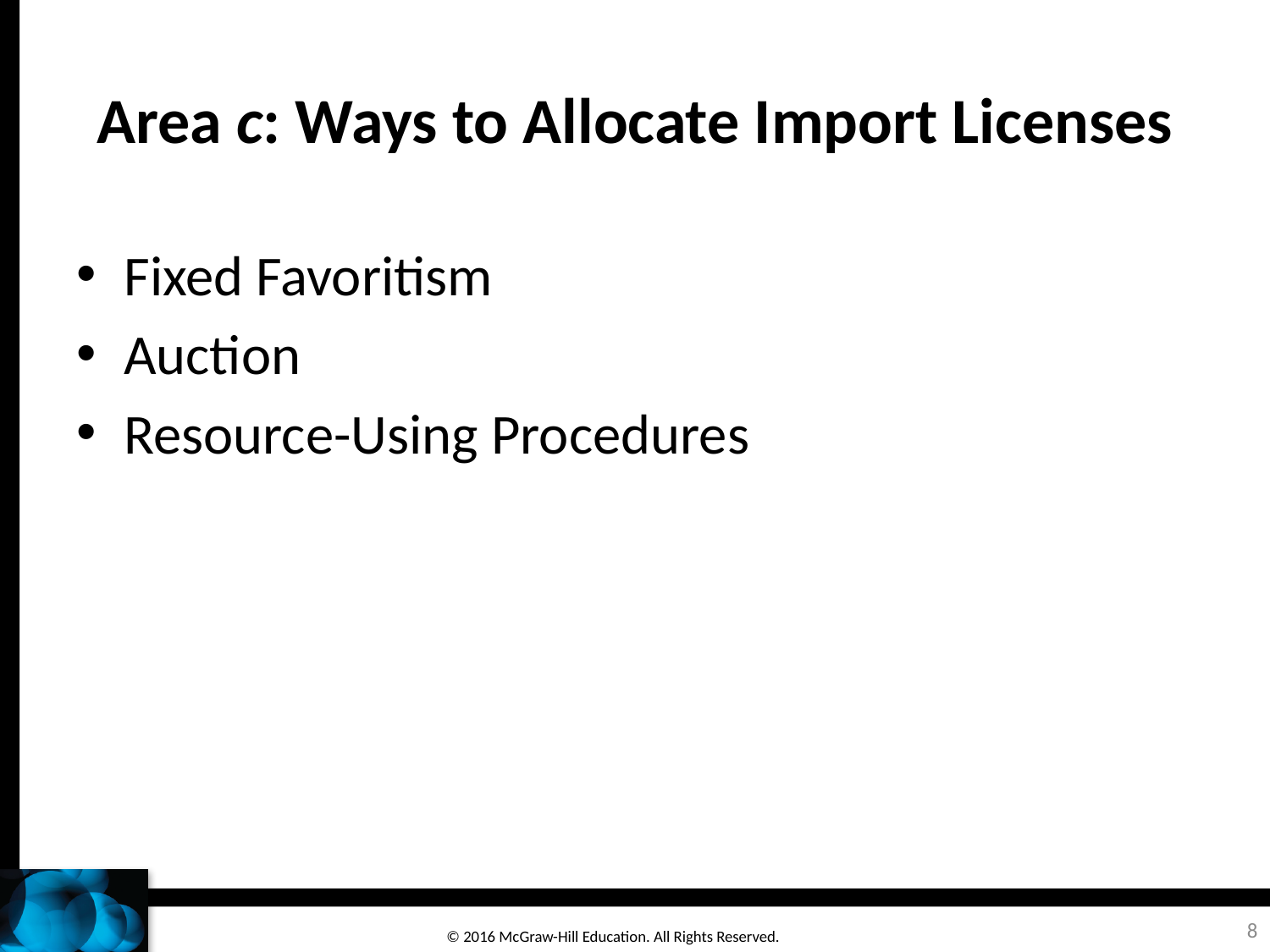

# Area c: Ways to Allocate Import Licenses
Fixed Favoritism
Auction
Resource-Using Procedures

8
© 2016 McGraw-Hill Education. All Rights Reserved.